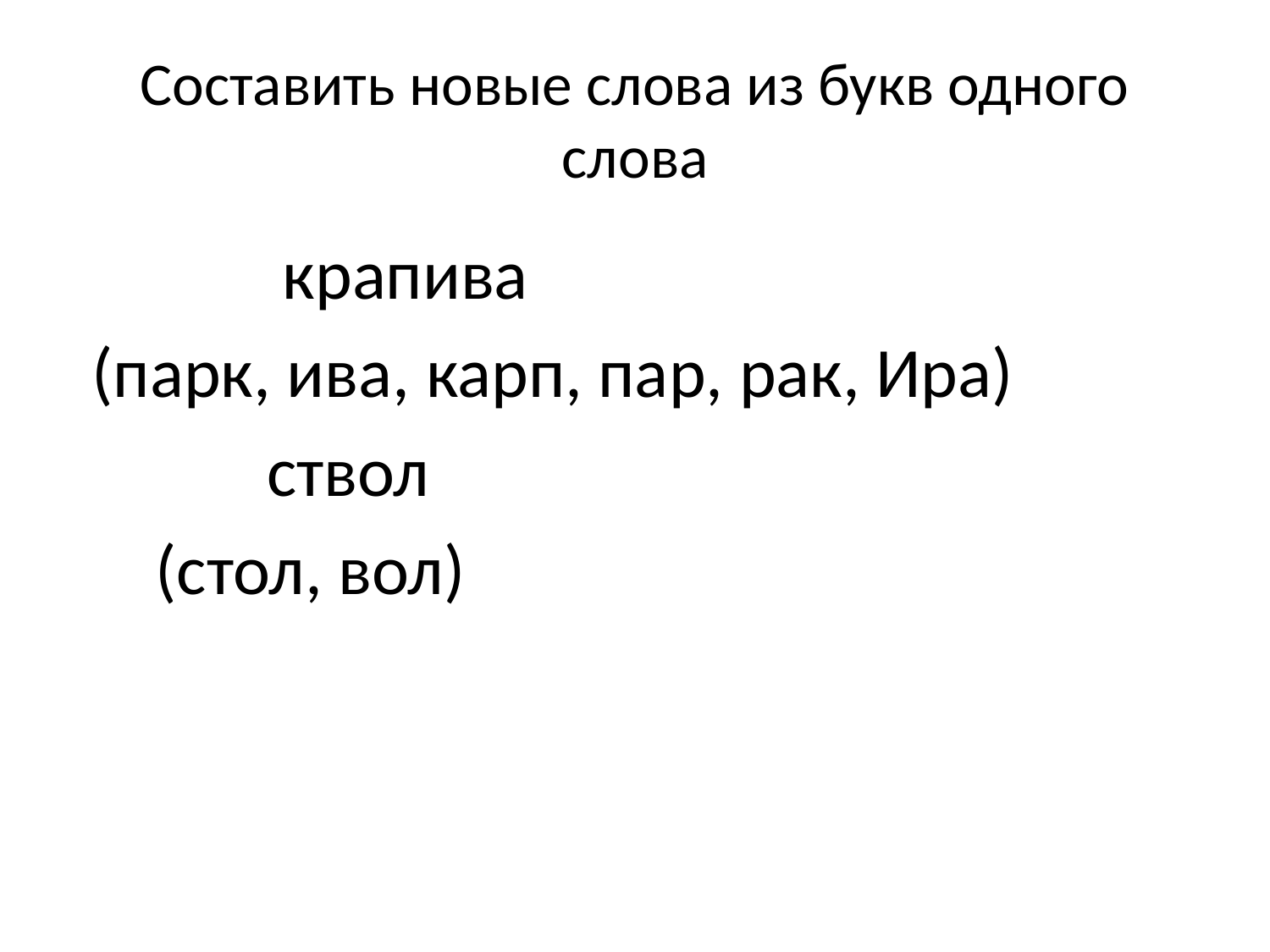

# Составить новые слова из букв одного слова
             крапива
 (парк, ива, карп, пар, рак, Ира)
            ствол
     (стол, вол)